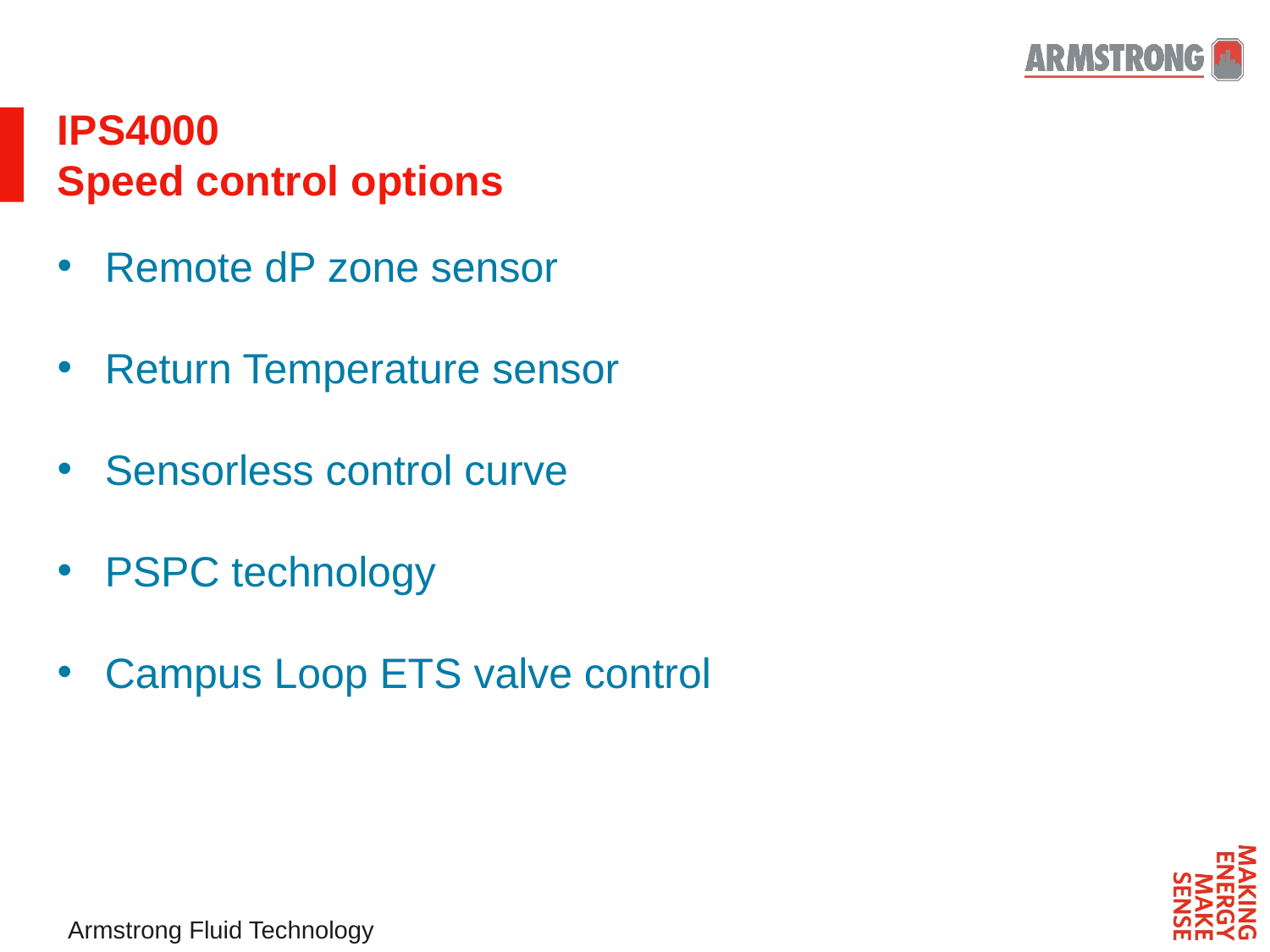

# IPS4000 Speed control options
Remote dP zone sensor

Return Temperature sensor

Sensorless control curve

PSPC technology

Campus Loop ETS valve control